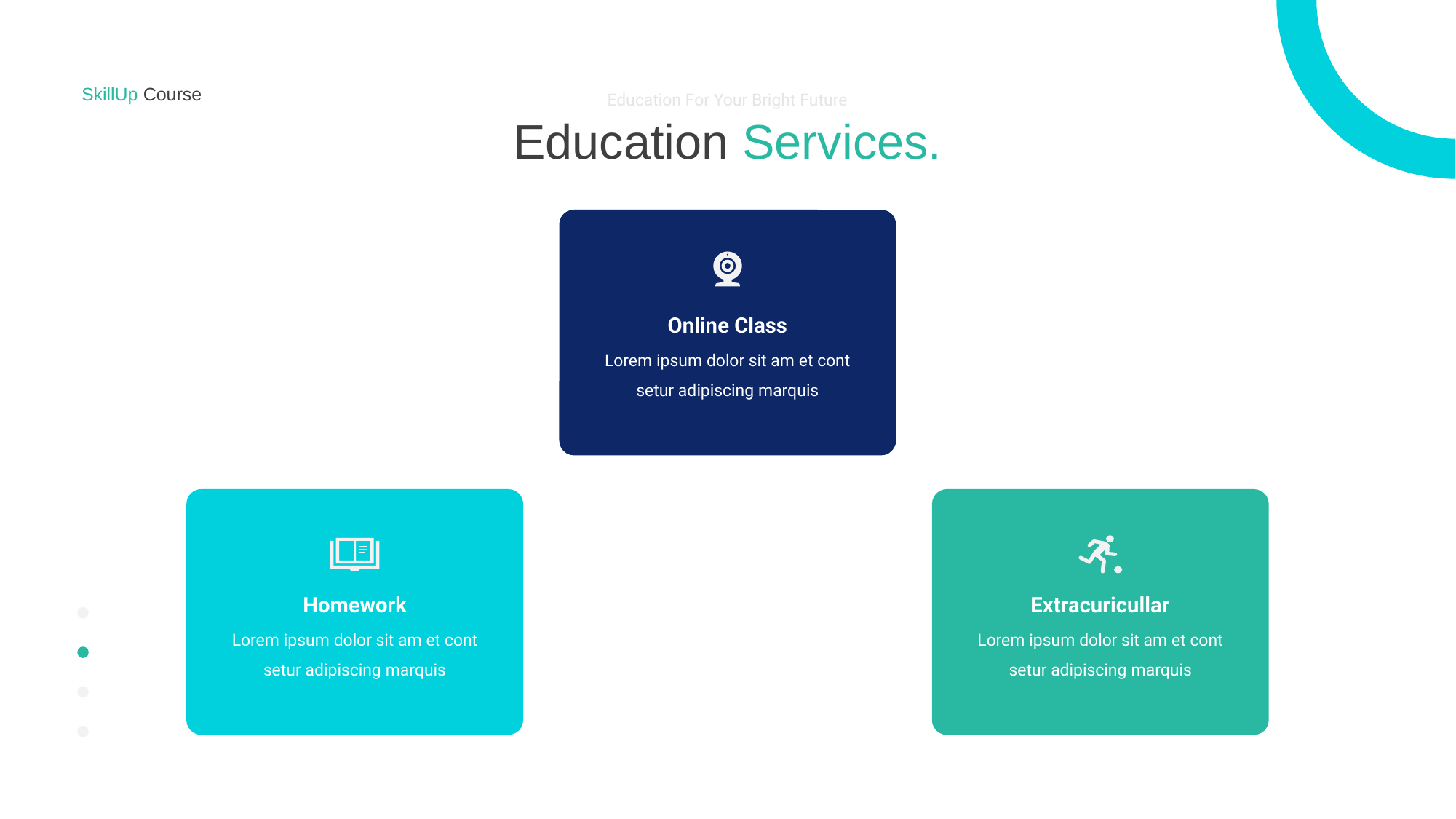

SkillUp Course
Education For Your Bright Future
Education Services.

Online Class
Lorem ipsum dolor sit am et cont setur adipiscing marquis

Homework
Extracuricullar

Lorem ipsum dolor sit am et cont setur adipiscing marquis
Lorem ipsum dolor sit am et cont setur adipiscing marquis